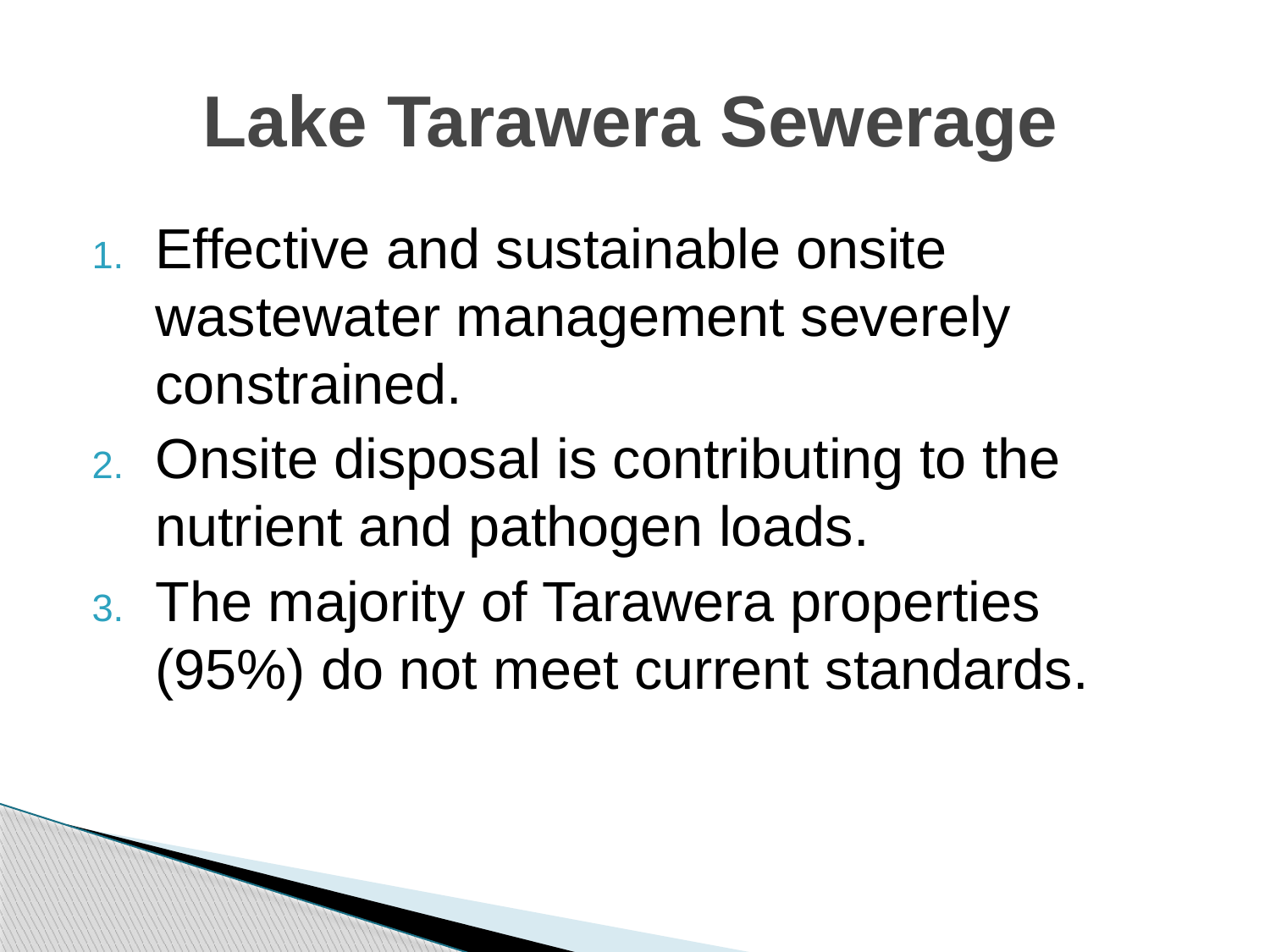

# Lake Tarawera Sewerage
Effective and sustainable onsite wastewater management severely constrained.
Onsite disposal is contributing to the nutrient and pathogen loads.
The majority of Tarawera properties (95%) do not meet current standards.